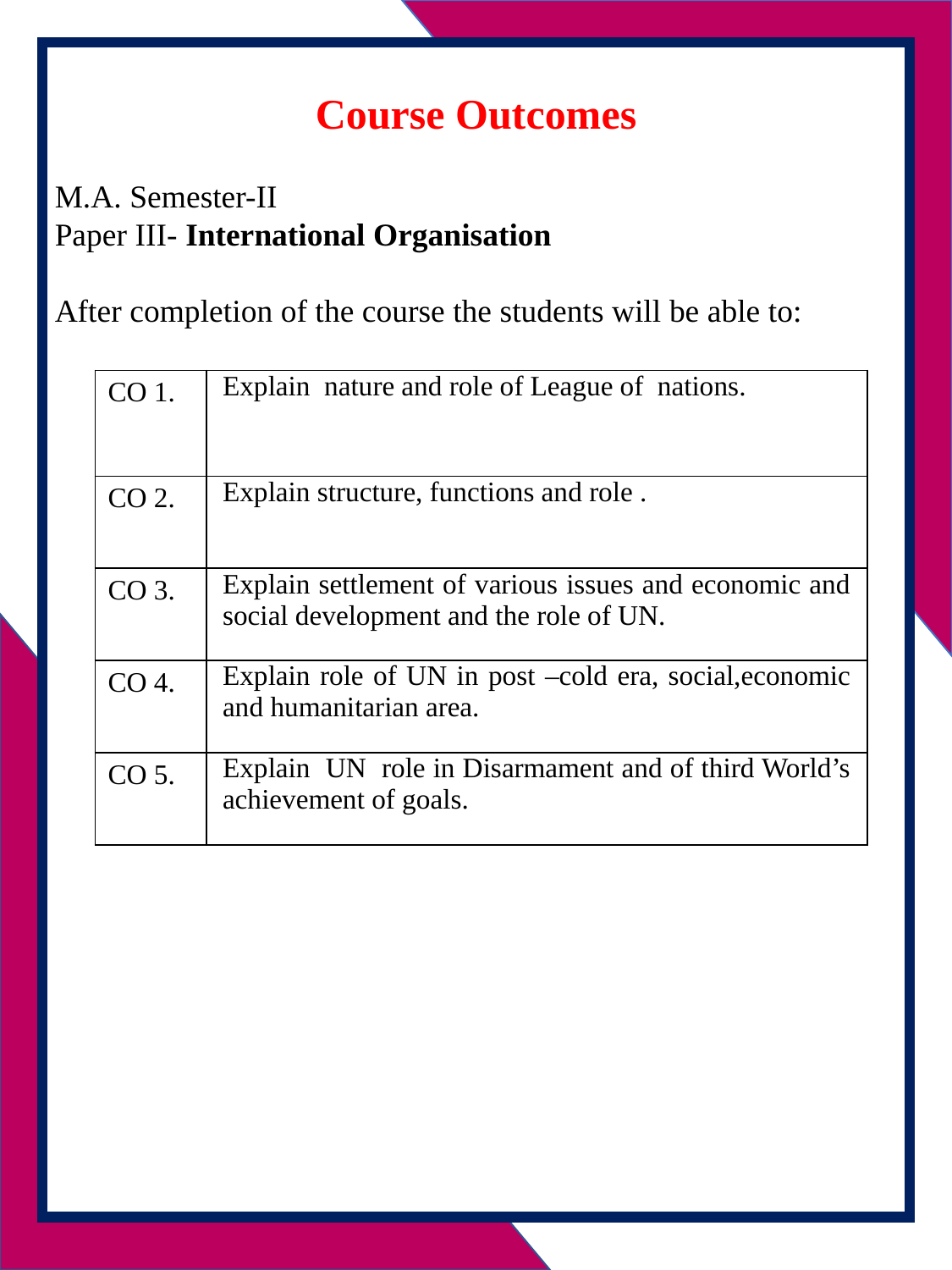

Course Outcomes

M.A. Semester-II
Paper III- International Organisation

After completion of the course the students will be able to:

| CO 1. | Explain nature and role of League of nations. |
| --- | --- |
| CO 2. | Explain structure, functions and role . |
| CO 3. | Explain settlement of various issues and economic and social development and the role of UN. |
| CO 4. | Explain role of UN in post –cold era, social,economic and humanitarian area. |
| CO 5. | Explain UN role in Disarmament and of third World’s achievement of goals. |